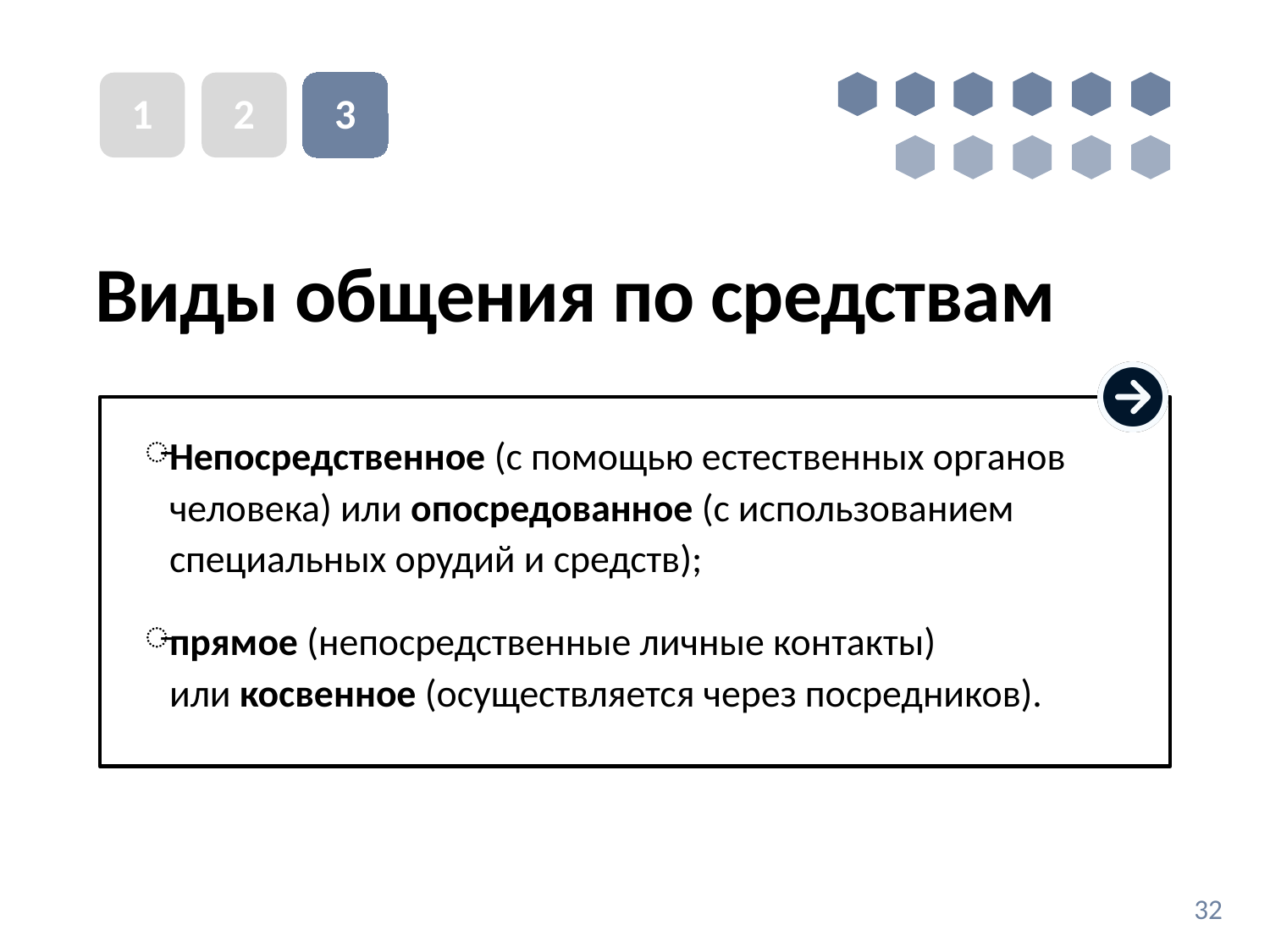

1
2
3
# Виды общения по средствам

Непосредственное (с помощью естественных органов человека) или опосредованное (с использованием специальных орудий и средств);
прямое (непосредственные личные контакты)
или косвенное (осуществляется через посредников).
32